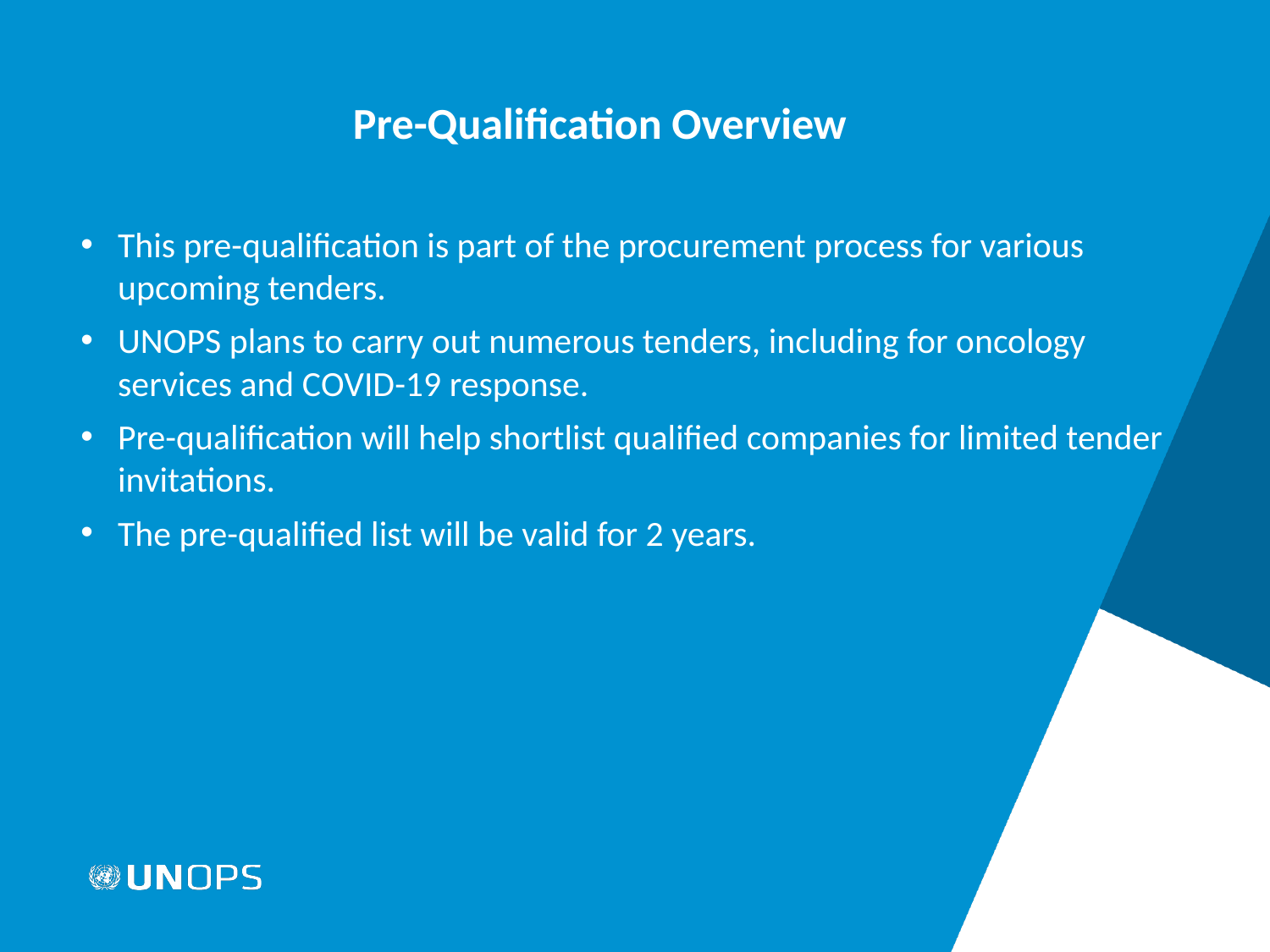

# Pre-Qualification Overview
This pre-qualification is part of the procurement process for various upcoming tenders.
UNOPS plans to carry out numerous tenders, including for oncology services and COVID-19 response.
Pre-qualification will help shortlist qualified companies for limited tender invitations.
The pre-qualified list will be valid for 2 years.